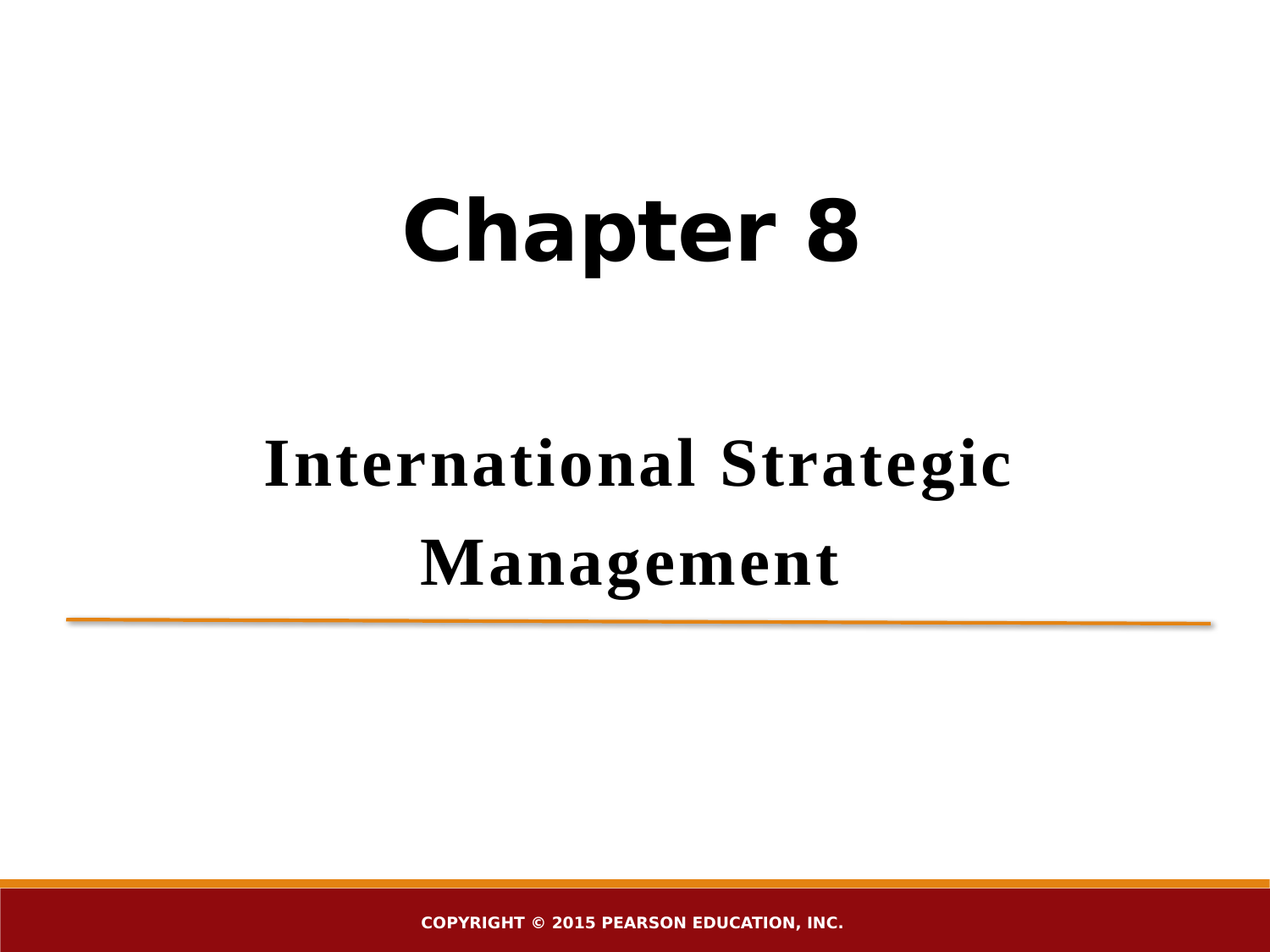

# Chapter 8

International Strategic Management

Copyright © 2015 Pearson Education, Inc.